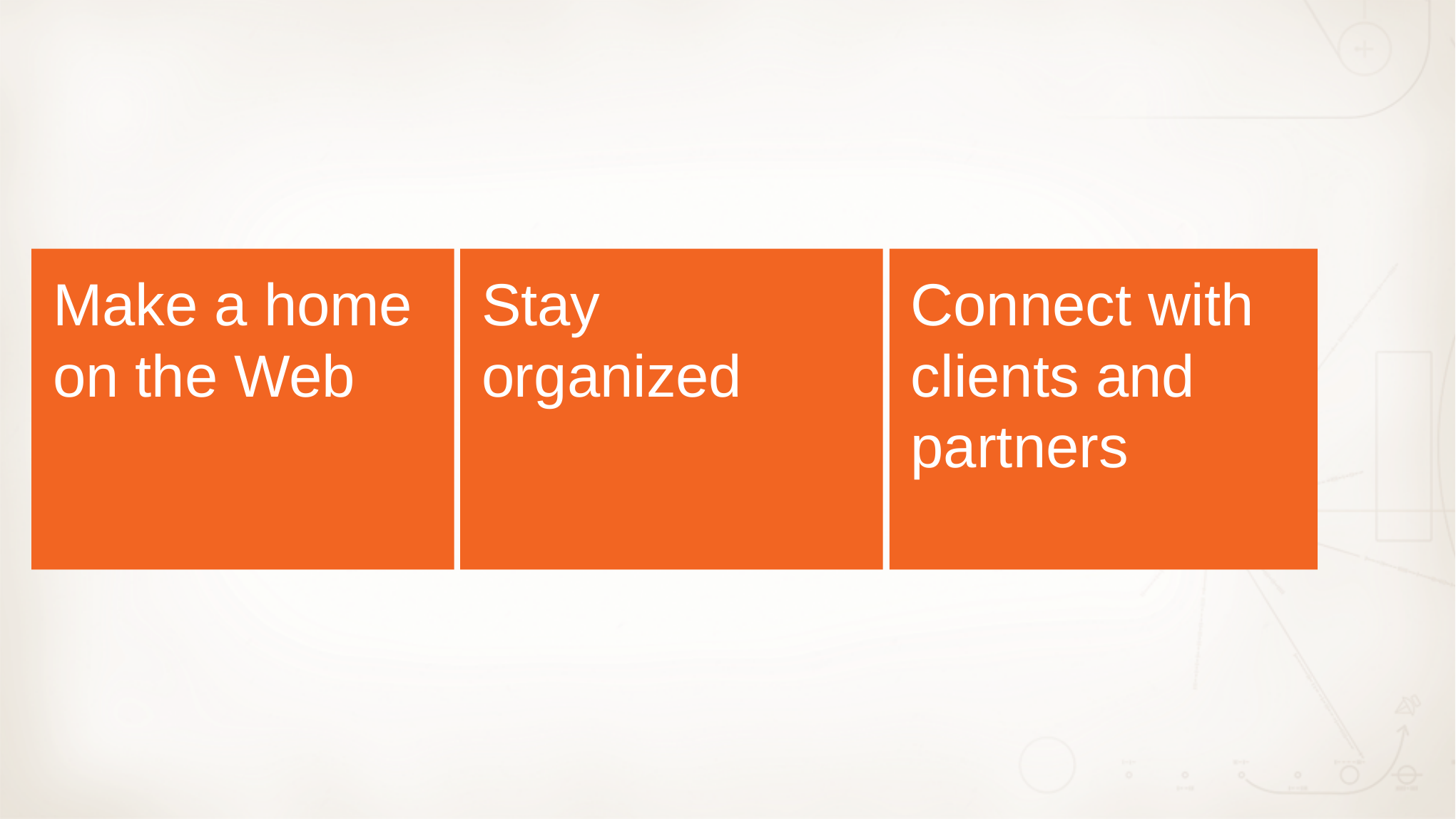

#

Make a home on the Web

Stay organized
Connect with clients and partners